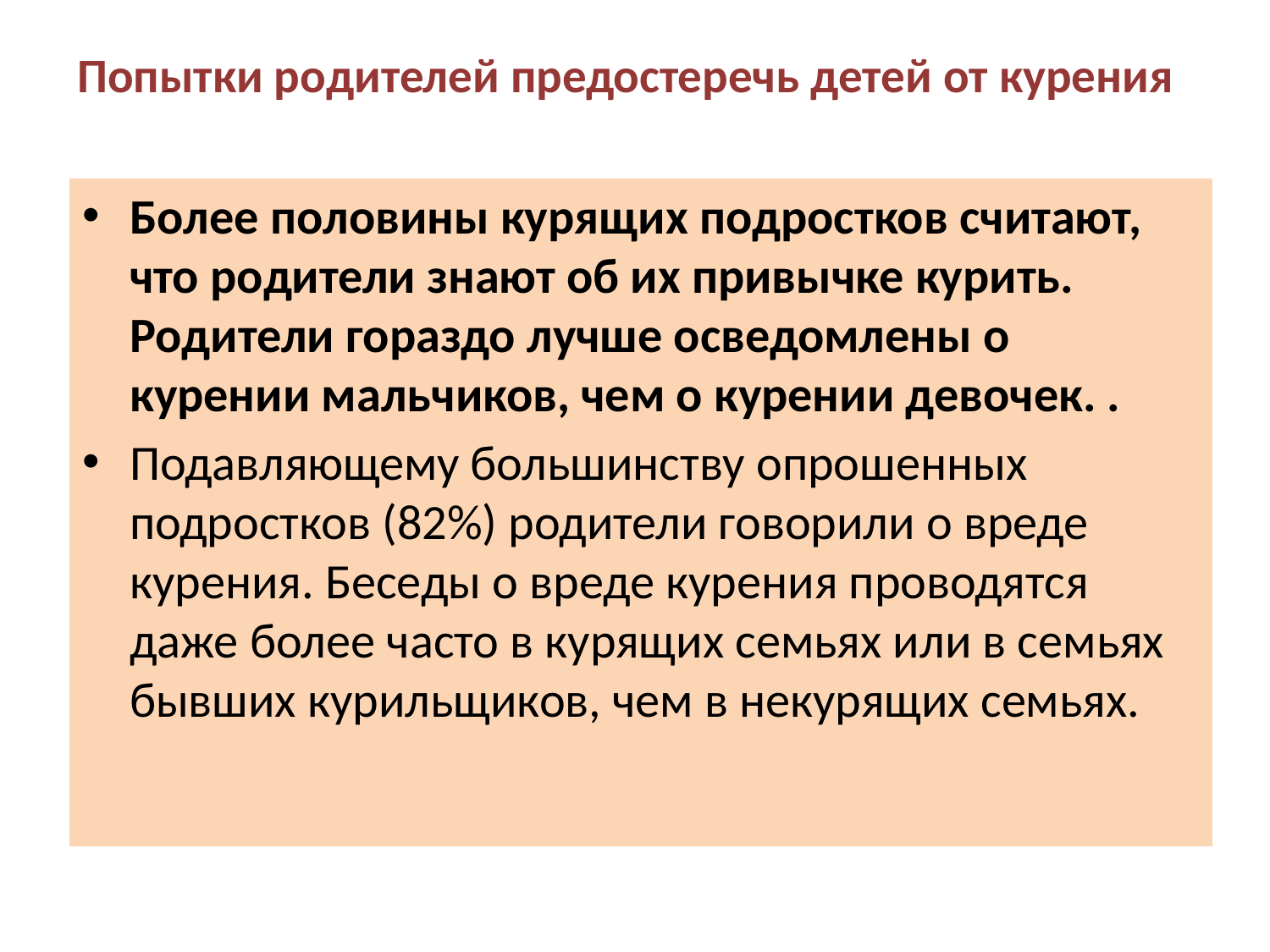

# Попытки родителей предостеречь детей от курения
Более половины курящих подростков считают, что родители знают об их привычке курить. Родители гораздо лучше осведомлены о курении мальчиков, чем о курении девочек. .
Подавляющему большинству опрошенных подростков (82%) родители говорили о вреде курения. Беседы о вреде курения проводятся даже более часто в курящих семьях или в семьях бывших курильщиков, чем в некурящих семьях.